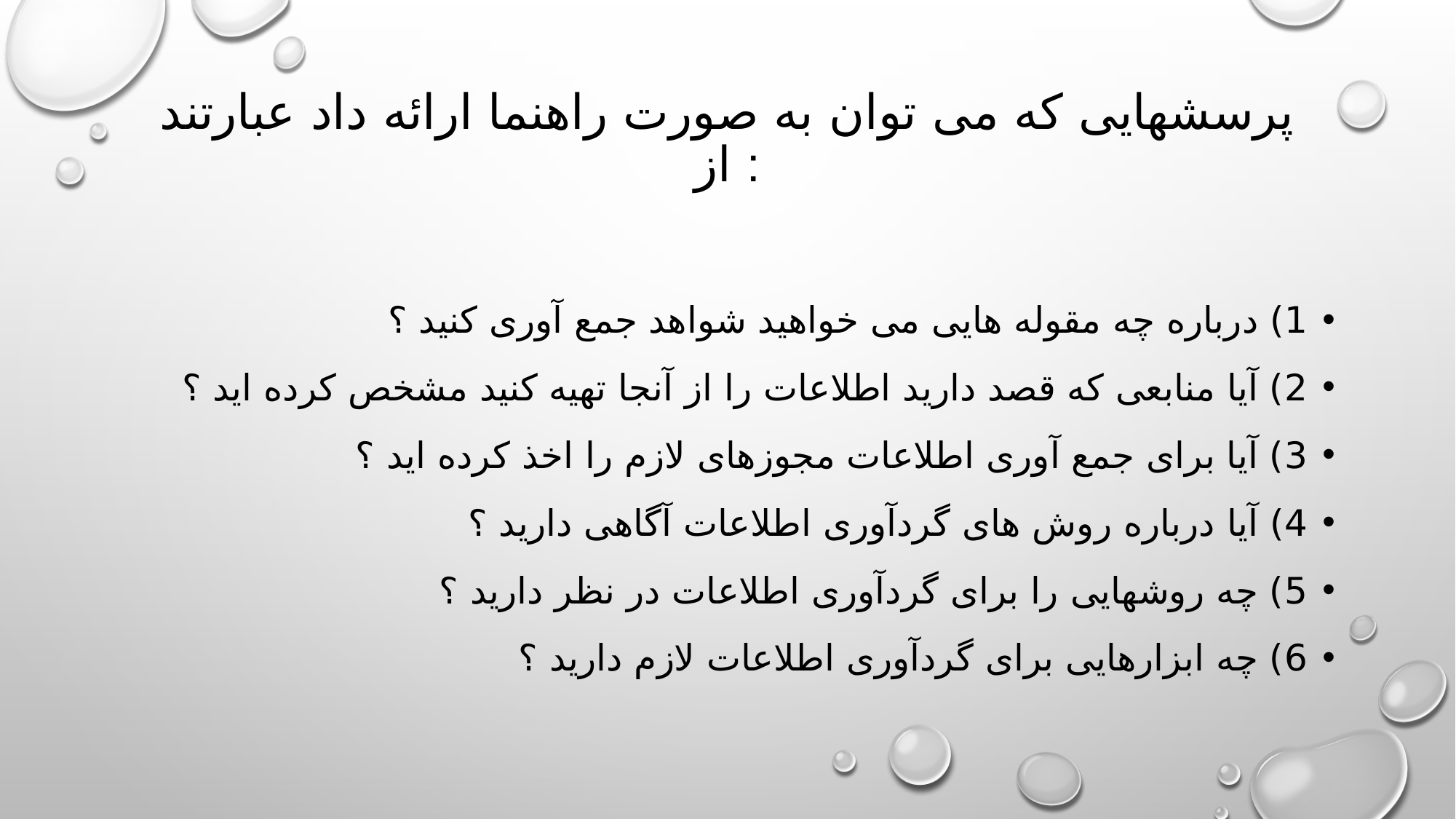

# پرسشهایی که می توان به صورت راهنما ارائه داد عبارتند از :
1) درباره چه مقوله هایی می خواهید شواهد جمع آوری کنید ؟
2) آیا منابعی که قصد دارید اطلاعات را از آنجا تهیه کنید مشخص کرده اید ؟
3) آیا برای جمع آوری اطلاعات مجوزهای لازم را اخذ کرده اید ؟
4) آیا درباره روش های گردآوری اطلاعات آگاهی دارید ؟
5) چه روشهایی را برای گردآوری اطلاعات در نظر دارید ؟
6) چه ابزارهایی برای گردآوری اطلاعات لازم دارید ؟